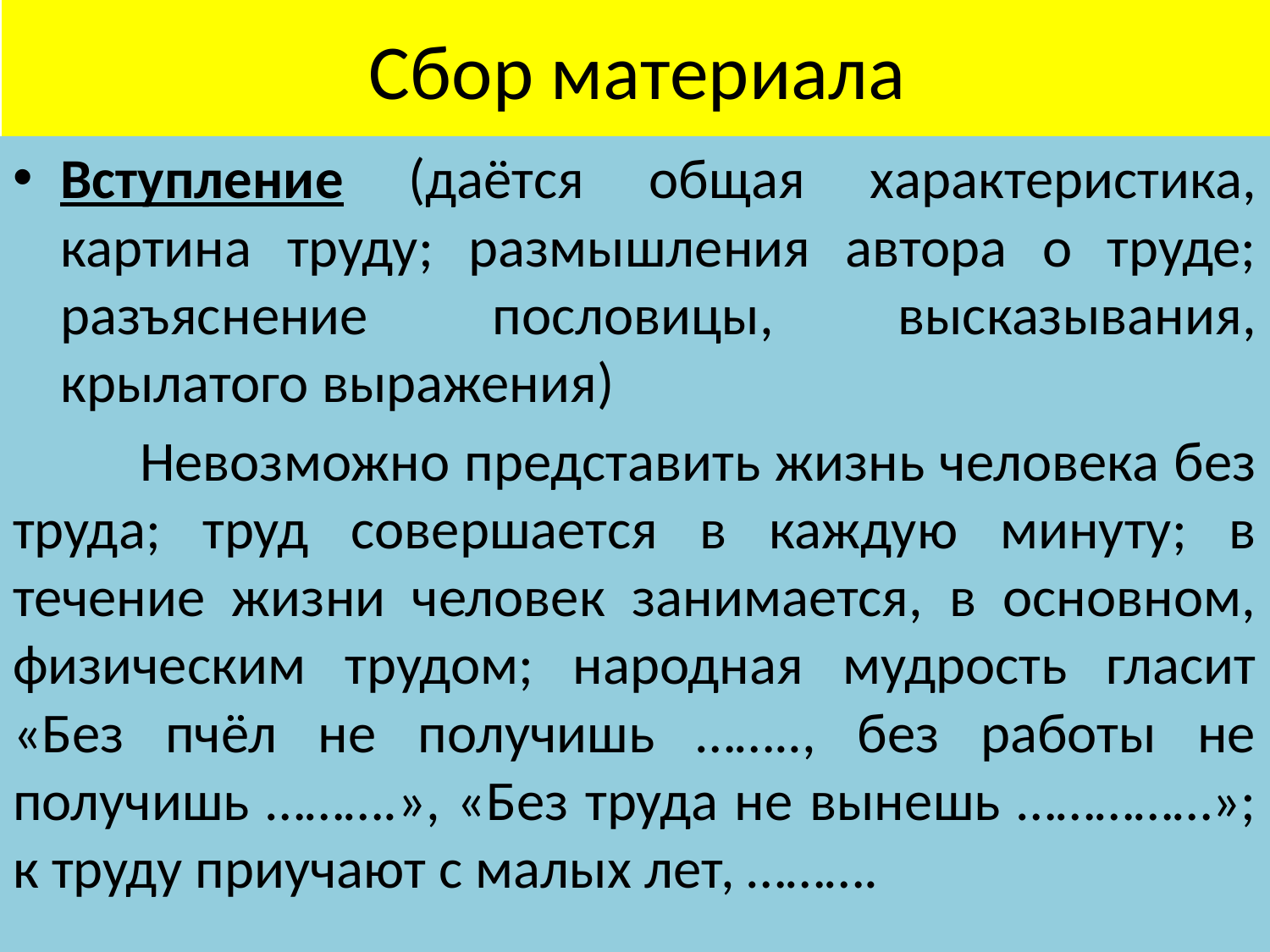

# Сбор материала
Вступление (даётся общая характеристика, картина труду; размышления автора о труде; разъяснение пословицы, высказывания, крылатого выражения)
	Невозможно представить жизнь человека без труда; труд совершается в каждую минуту; в течение жизни человек занимается, в основном, физическим трудом; народная мудрость гласит «Без пчёл не получишь …….., без работы не получишь ……….», «Без труда не вынешь ……………»; к труду приучают с малых лет, ……….